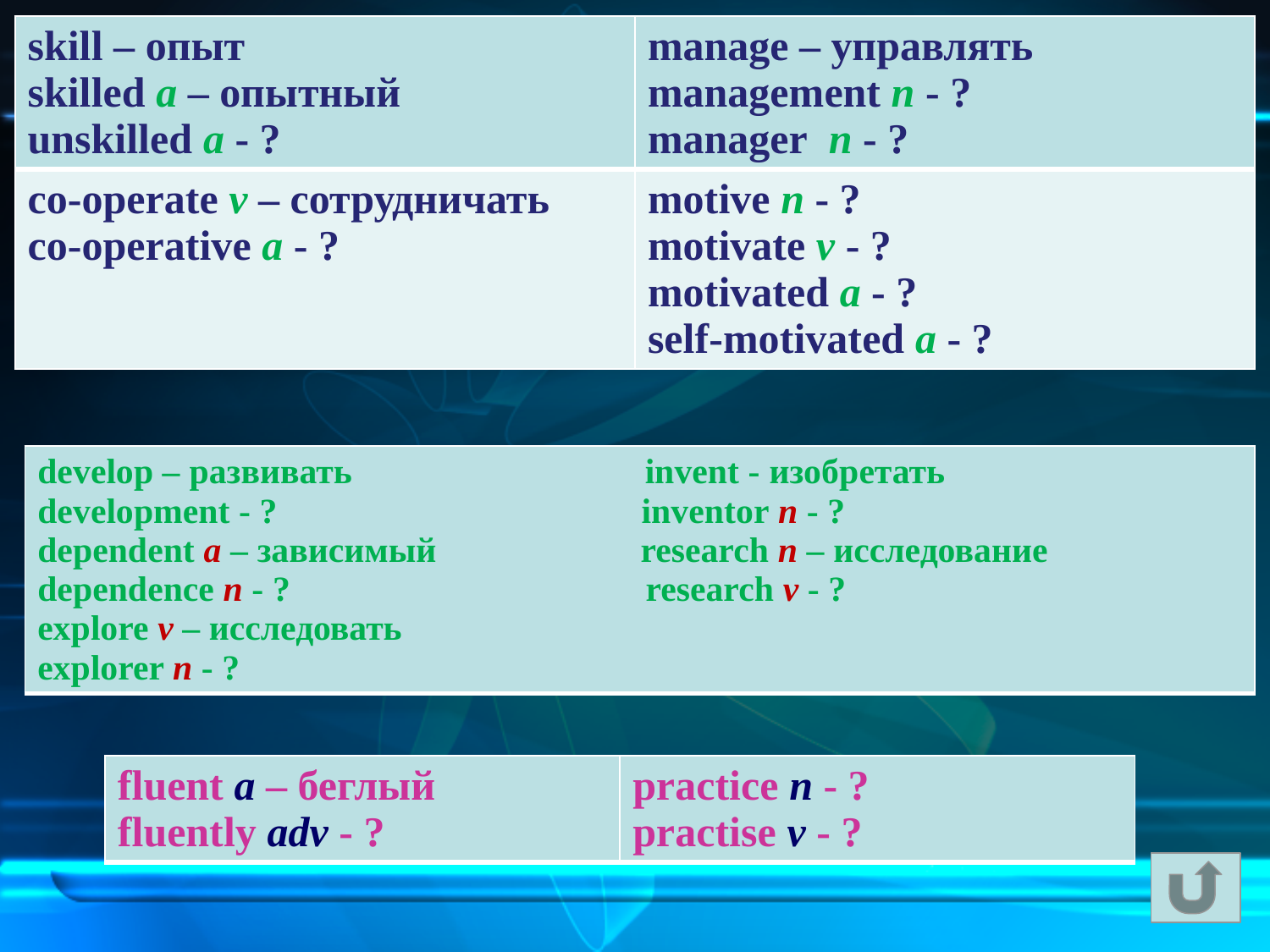

| skill – опыт skilled a – опытный unskilled a - ? | manage – управлять management n - ? manager n - ? |
| --- | --- |
| co-operate v – сотрудничать co-operative a - ? | motive n - ? motivate v - ? motivated a - ? self-motivated a - ? |
| develop – развивать invent - изобретать development - ? inventor n - ? dependent a – зависимый research n – исследование dependence n - ? research v - ? explore v – исследовать explorer n - ? |
| --- |
| fluent a – беглый fluently adv - ? | practice n - ? practise v - ? |
| --- | --- |